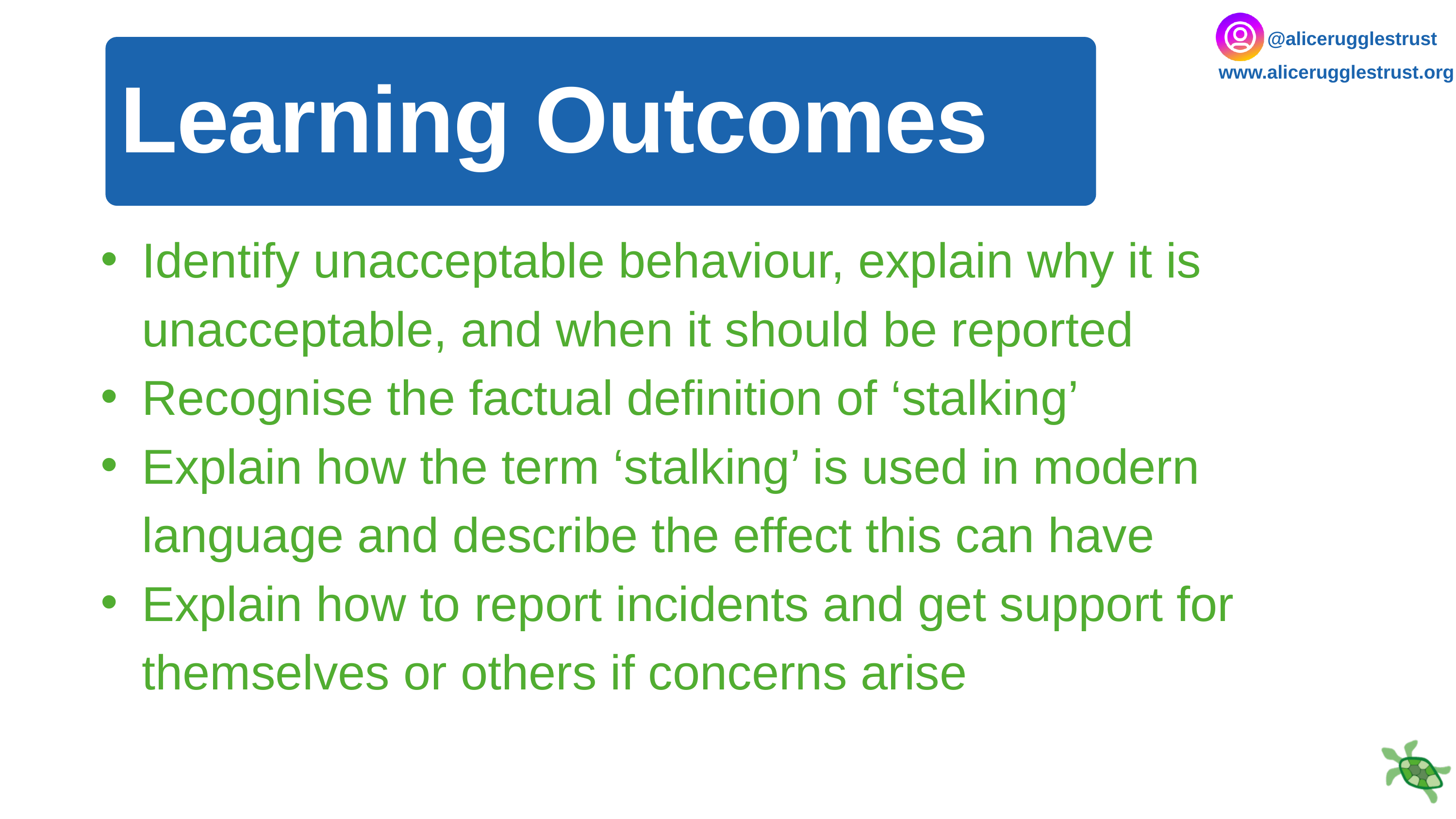

@alicerugglestrust

Learning Outcomes
www.alicerugglestrust.org
Identify unacceptable behaviour, explain why it is unacceptable, and when it should be reported
Recognise the factual definition of ‘stalking’
Explain how the term ‘stalking’ is used in modern language and describe the effect this can have
Explain how to report incidents and get support for themselves or others if concerns arise